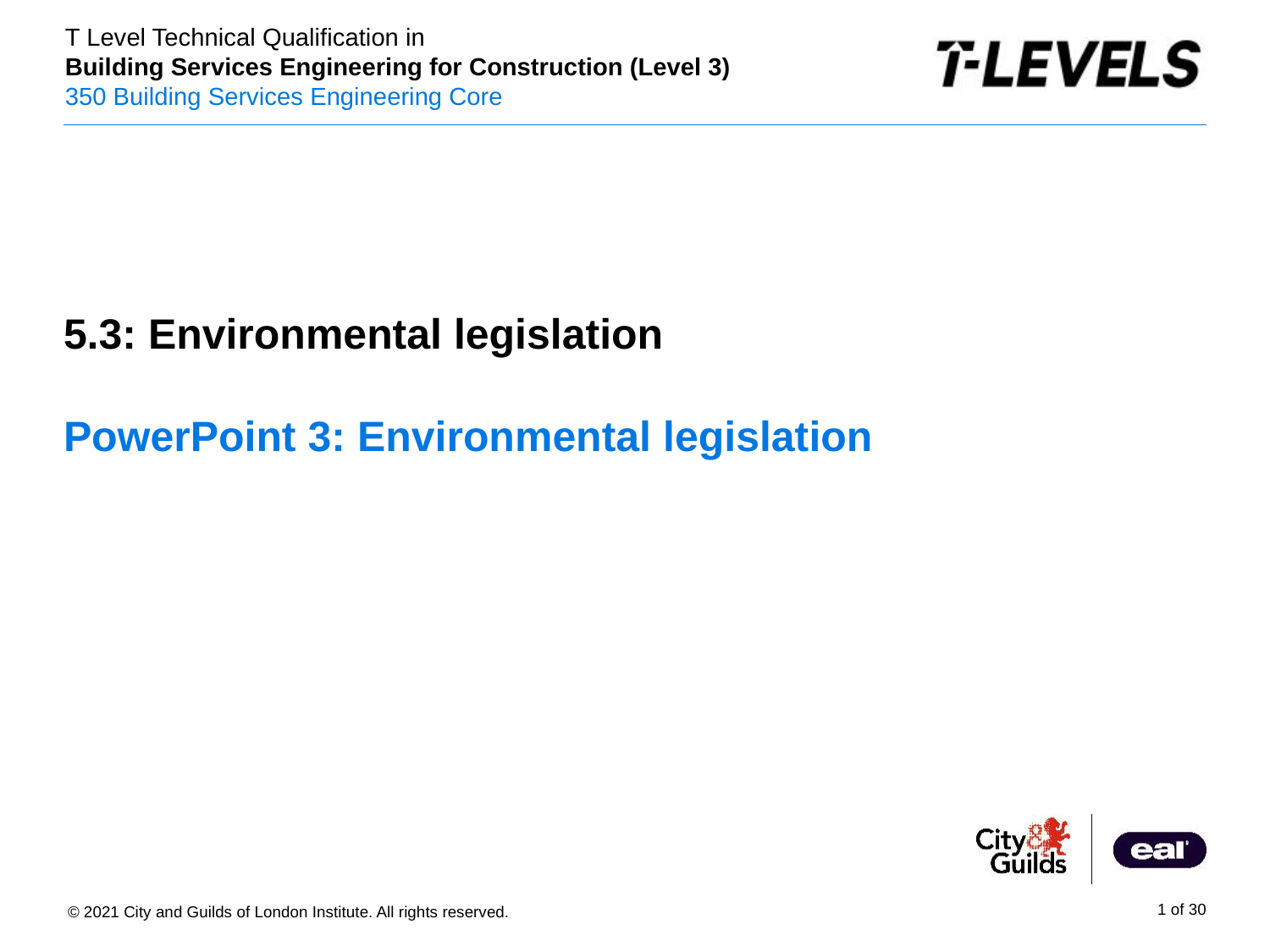

5.3: Environmental legislation
# PowerPoint 3: Environmental legislation